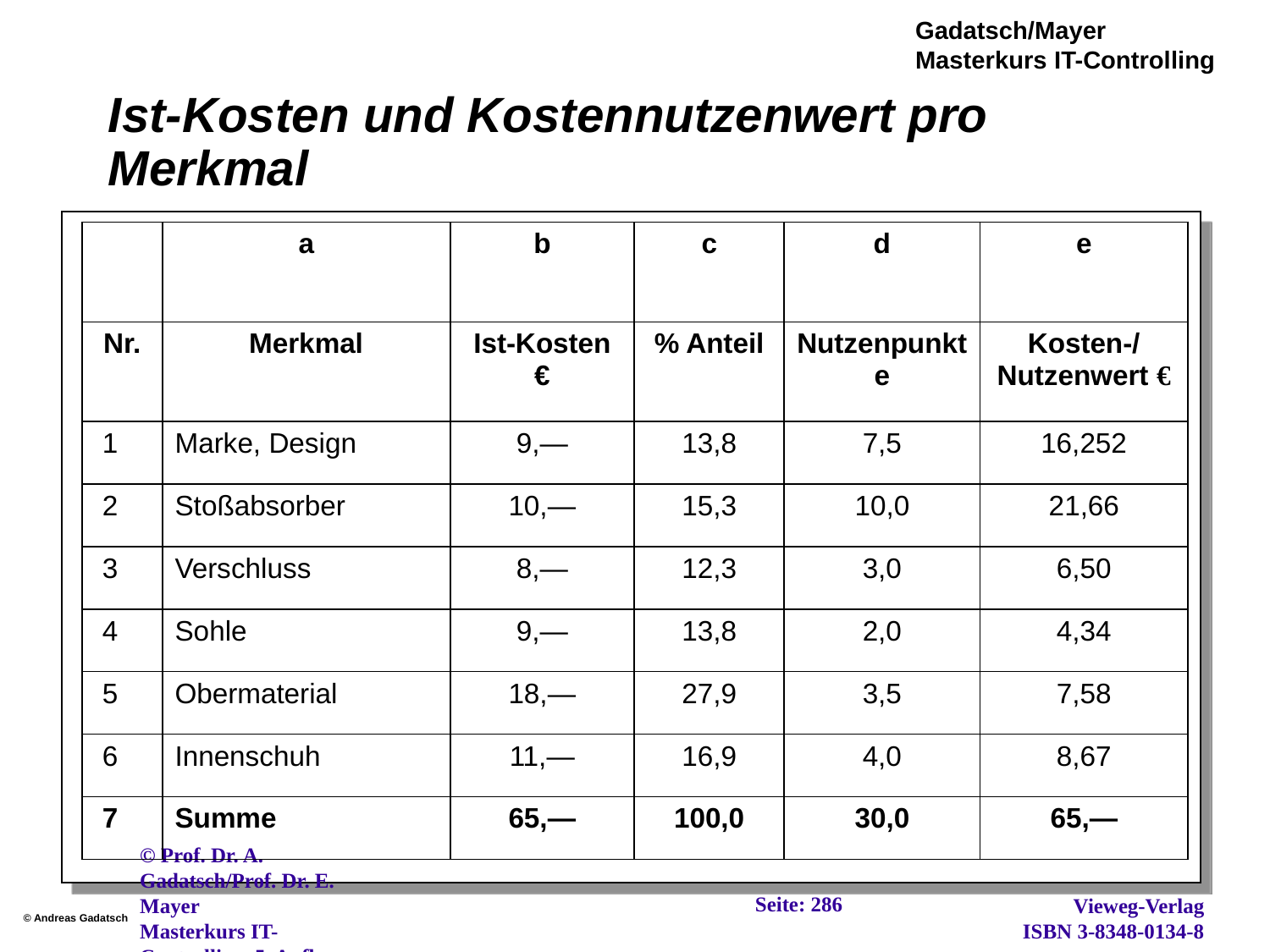

# Ist-Kosten und Kostennutzenwert pro Merkmal
|  | a | b | c | d | e |
| --- | --- | --- | --- | --- | --- |
| Nr. | Merkmal | Ist-Kosten € | % Anteil | Nutzenpunkte | Kosten-/ Nutzenwert € |
| 1 | Marke, Design | 9,— | 13,8 | 7,5 | 16,252 |
| 2 | Stoßabsorber | 10,— | 15,3 | 10,0 | 21,66 |
| 3 | Verschluss | 8,— | 12,3 | 3,0 | 6,50 |
| 4 | Sohle | 9,— | 13,8 | 2,0 | 4,34 |
| 5 | Obermaterial | 18,— | 27,9 | 3,5 | 7,58 |
| 6 | Innenschuh | 11,— | 16,9 | 4,0 | 8,67 |
| 7 | Summe | 65,— | 100,0 | 30,0 | 65,— |

Seite: 286

© Prof. Dr. A. Gadatsch/Prof. Dr. E. Mayer
Masterkurs IT-Controlling, 5. Aufl., Wiesbaden, 2012